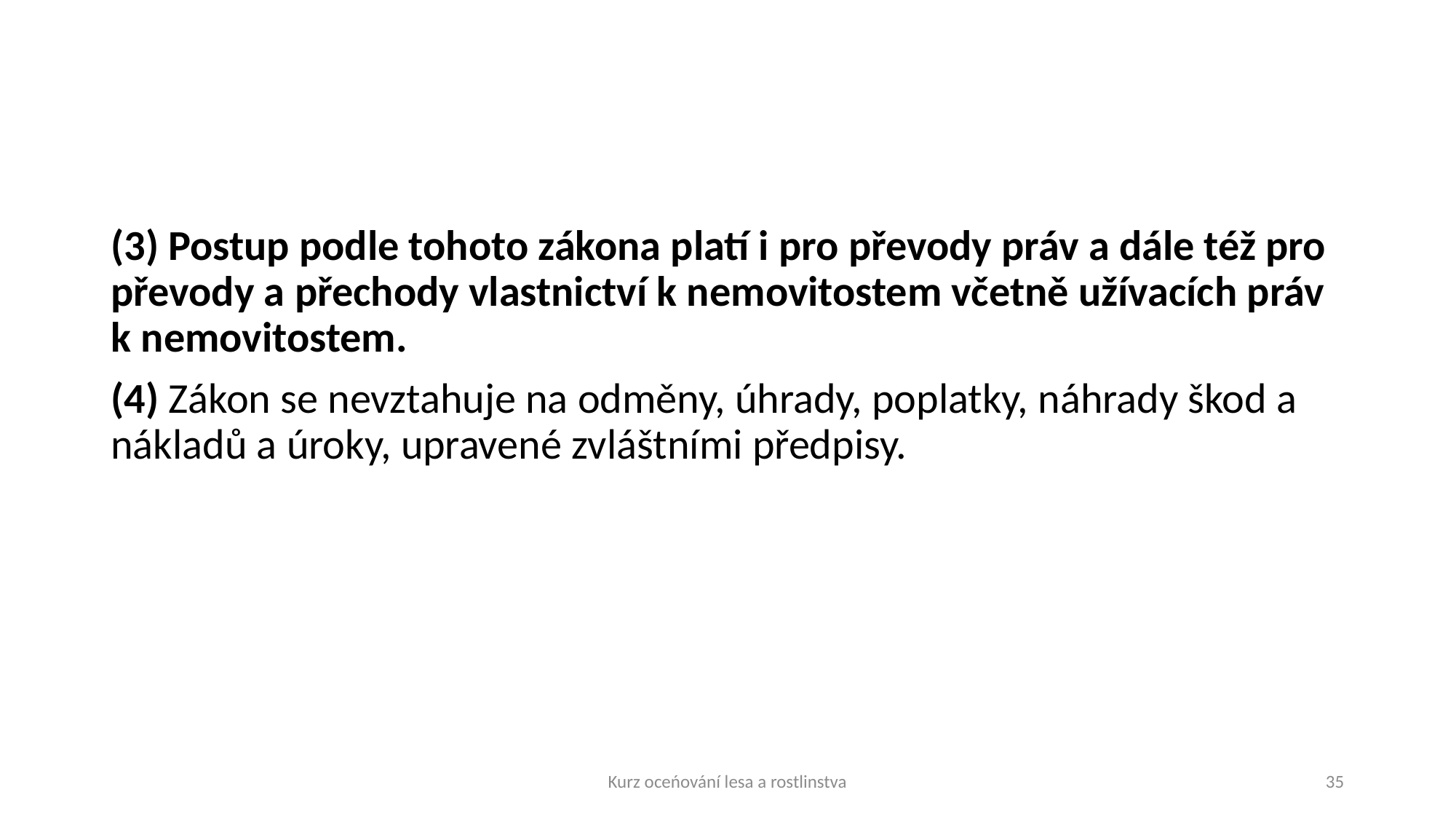

#
(3) Postup podle tohoto zákona platí i pro převody práv a dále též pro převody a přechody vlastnictví k nemovitostem včetně užívacích práv k nemovitostem.
(4) Zákon se nevztahuje na odměny, úhrady, poplatky, náhrady škod a nákladů a úroky, upravené zvláštními předpisy.

Kurz oceńování lesa a rostlinstva
35